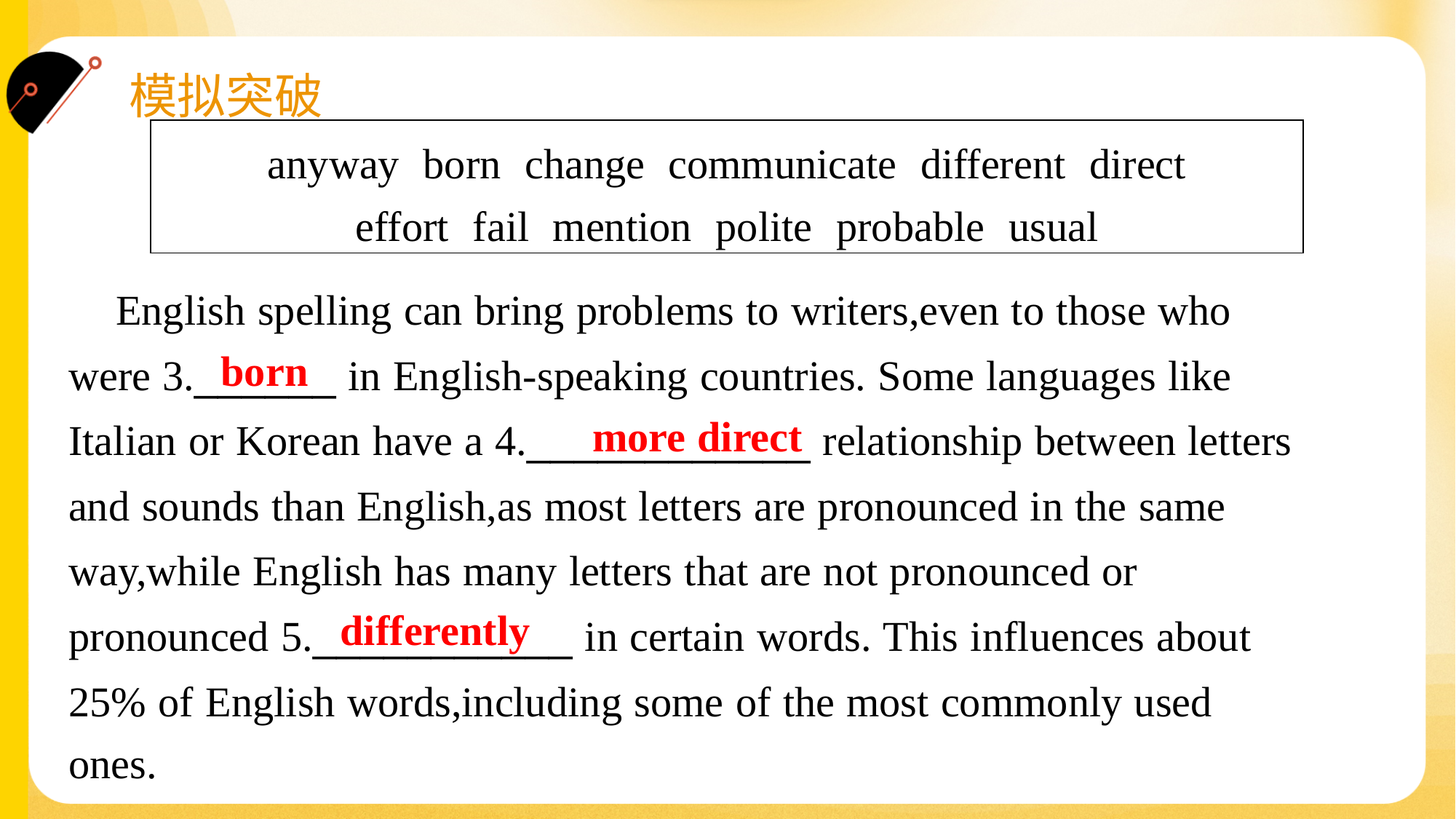

| anyway born change communicate different direct effort fail mention polite probable usual |
| --- |
    English spelling can bring problems to writers,even to those who
were 3.______ in English-speaking countries. Some languages like
Italian or Korean have a 4.____________ relationship between letters
and sounds than English,as most letters are pronounced in the same
way,while English has many letters that are not pronounced or
pronounced 5.___________ in certain words. This influences about
25% of English words,including some of the most commonly used
ones.#1.1.2
born
more direct
differently